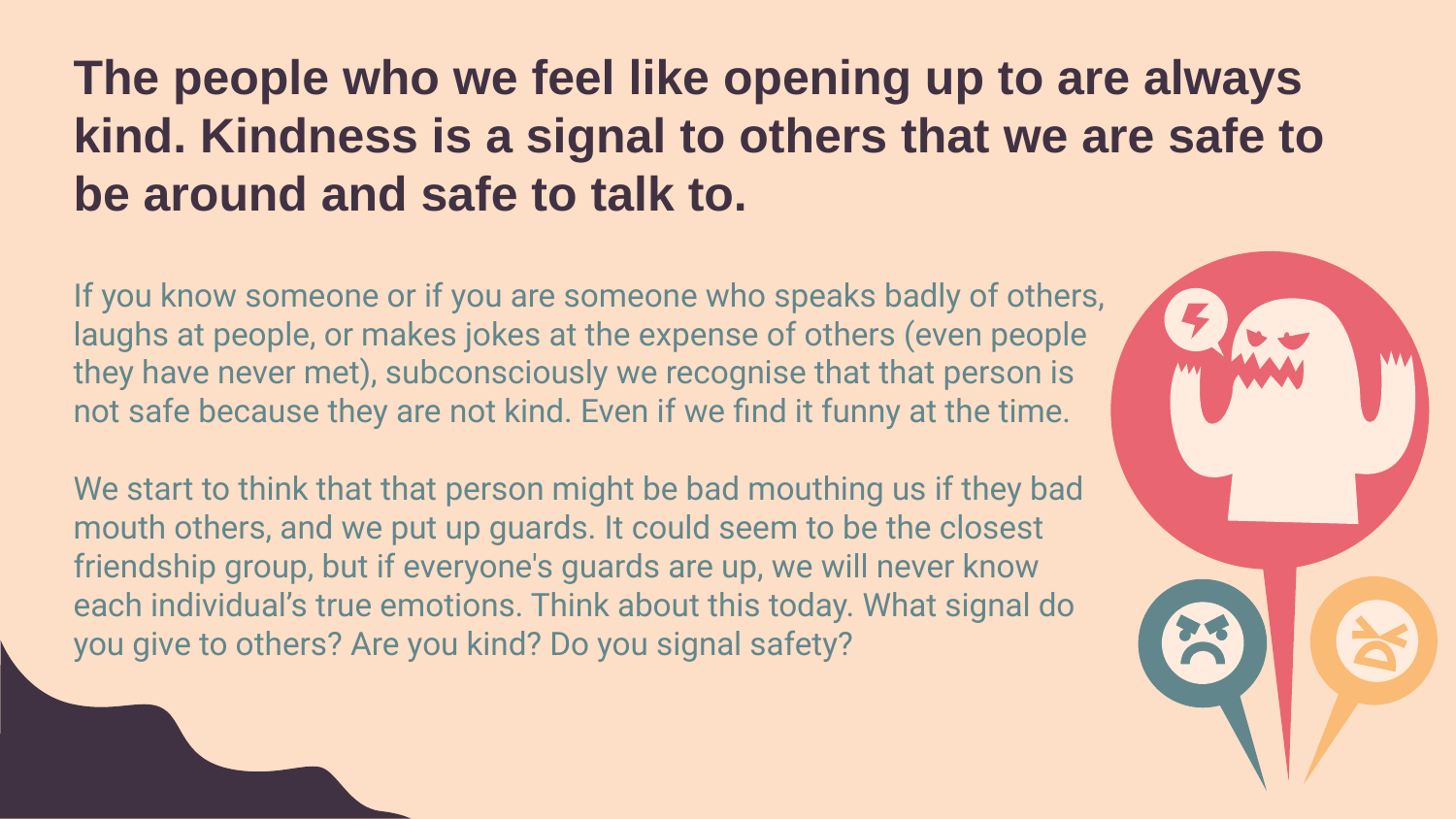

# The people who we feel like opening up to are always kind. Kindness is a signal to others that we are safe to be around and safe to talk to.

If you know someone or if you are someone who speaks badly of others, laughs at people, or makes jokes at the expense of others (even people they have never met), subconsciously we recognise that that person is not safe because they are not kind. Even if we find it funny at the time.

We start to think that that person might be bad mouthing us if they bad mouth others, and we put up guards. It could seem to be the closest friendship group, but if everyone's guards are up, we will never know each individual’s true emotions. Think about this today. What signal do you give to others? Are you kind? Do you signal safety?